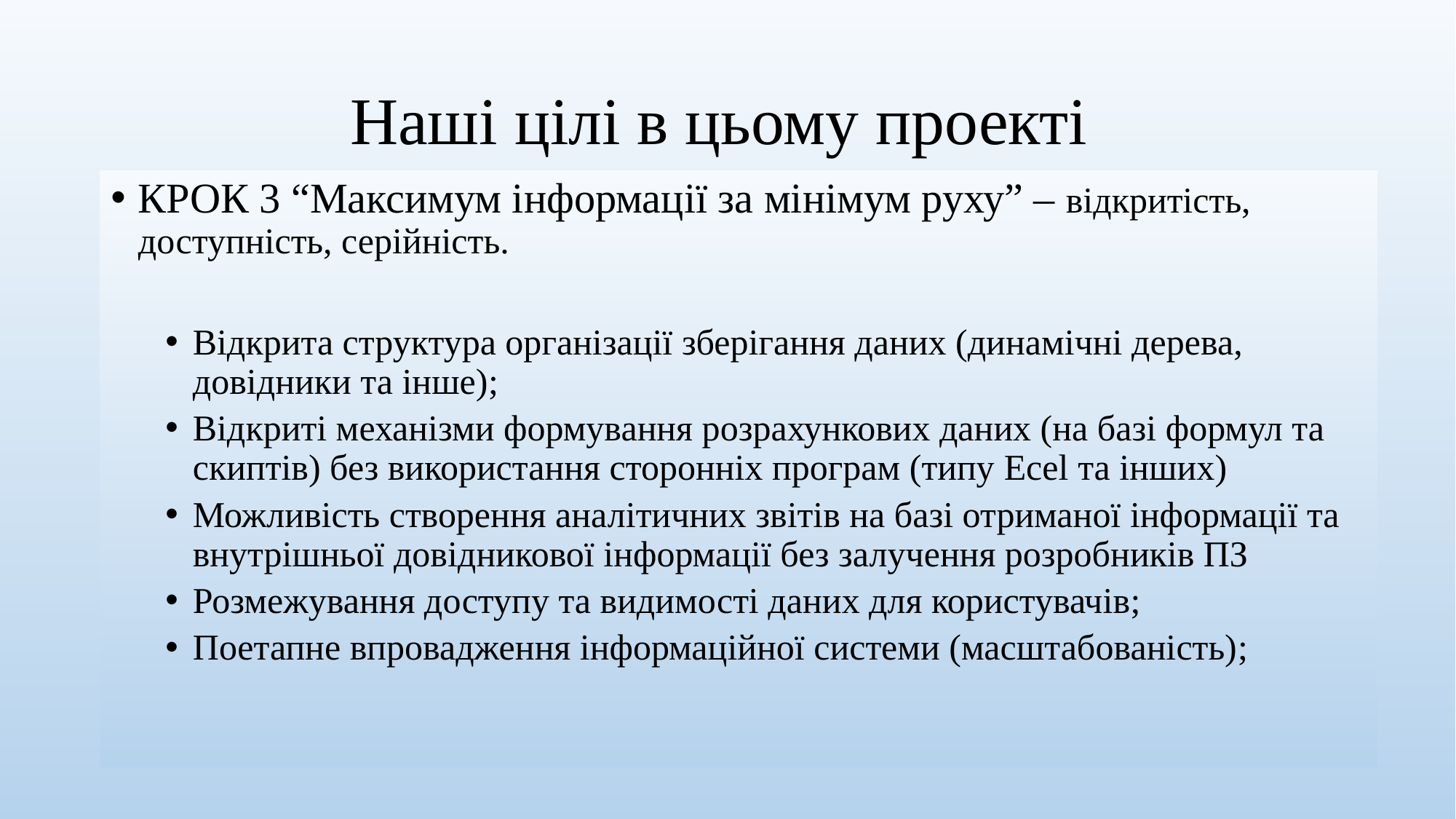

# Наші цілі в цьому проекті
КРОК 3 “Максимум інформації за мінімум руху” – відкритість, доступність, серійність.

Відкрита структура організації зберігання даних (динамічні дерева, довідники та інше);
Відкриті механізми формування розрахункових даних (на базі формул та скиптів) без використання сторонніх програм (типу Ecel та інших)
Можливість створення аналітичних звітів на базі отриманої інформації та внутрішньої довідникової інформації без залучення розробників ПЗ
Розмежування доступу та видимості даних для користувачів;
Поетапне впровадження інформаційної системи (масштабованість);